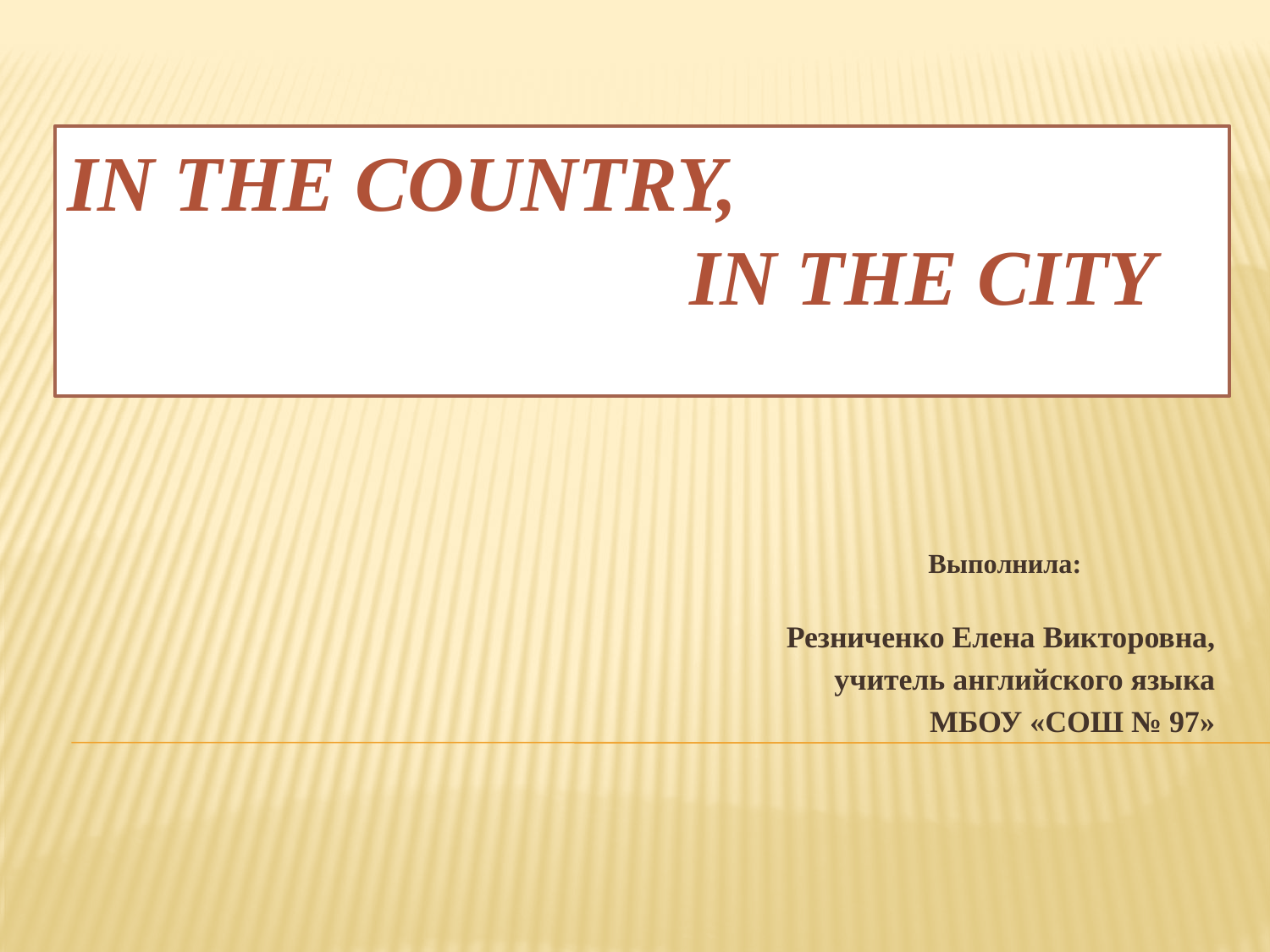

# IN THE COUNTRY, IN THE CITY
                                        Выполнила:
Резниченко Елена Викторовна,
учитель английского языка
МБОУ «СОШ № 97»